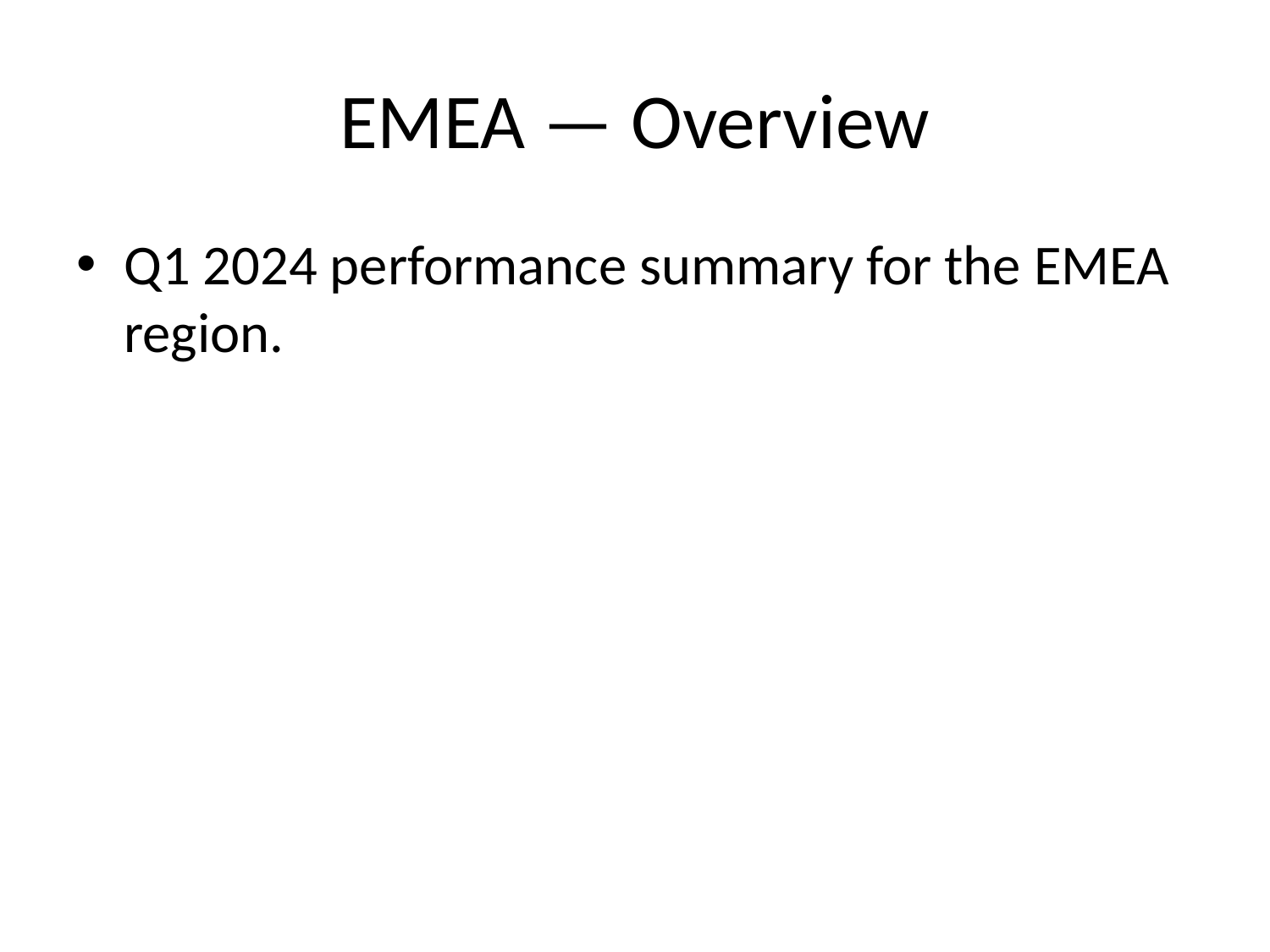

# EMEA — Overview
Q1 2024 performance summary for the EMEA region.